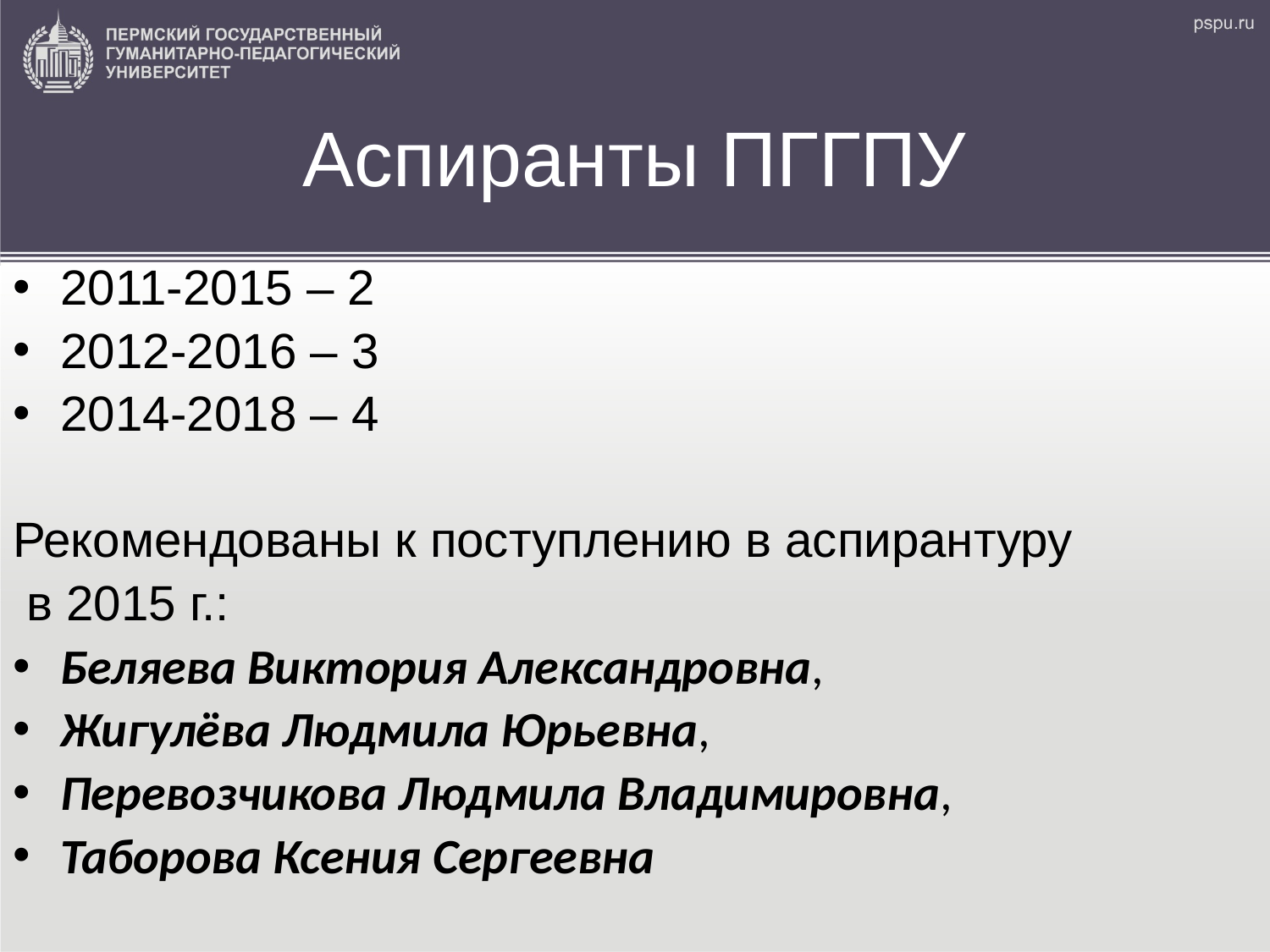

# Аспиранты ПГГПУ
2011-2015 – 2
2012-2016 – 3
2014-2018 – 4

Рекомендованы к поступлению в аспирантуру
 в 2015 г.:
Беляева Виктория Александровна,
Жигулёва Людмила Юрьевна,
Перевозчикова Людмила Владимировна,
Таборова Ксения Сергеевна